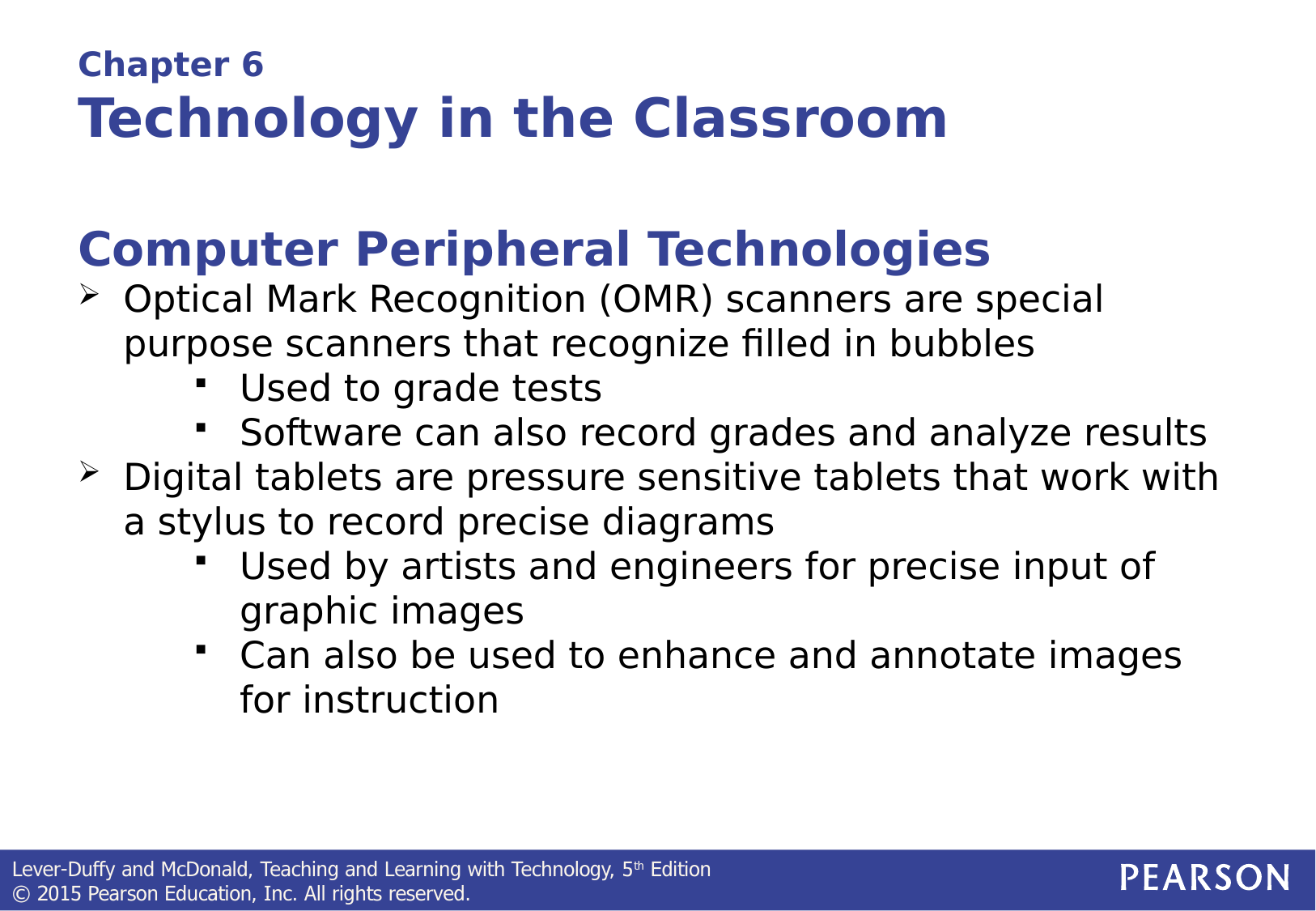

# Chapter 6 Technology in the Classroom
Computer Peripheral Technologies
Optical Mark Recognition (OMR) scanners are special purpose scanners that recognize filled in bubbles
Used to grade tests
Software can also record grades and analyze results
Digital tablets are pressure sensitive tablets that work with a stylus to record precise diagrams
Used by artists and engineers for precise input of graphic images
Can also be used to enhance and annotate images for instruction